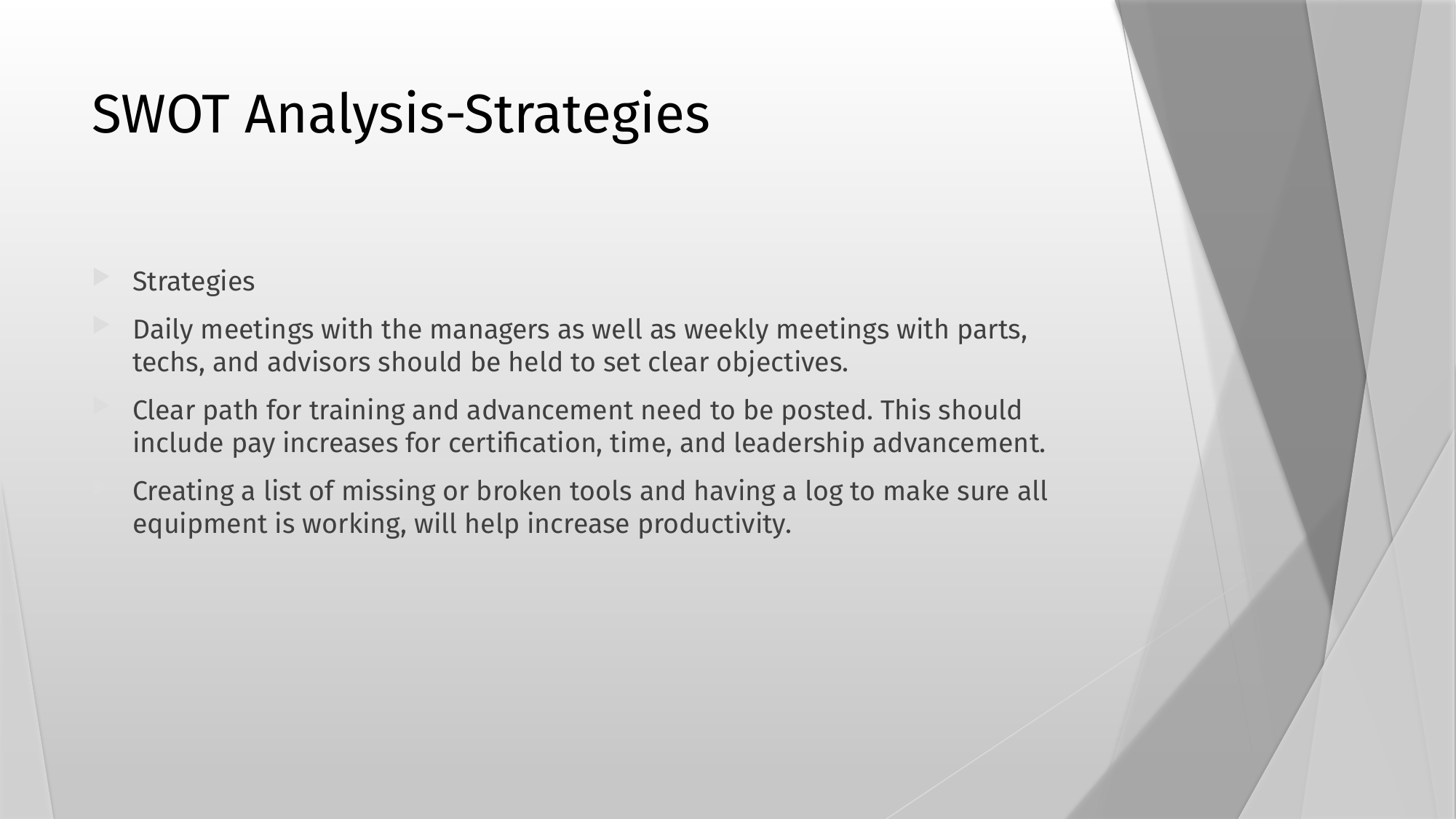

# SWOT Analysis-Strategies
Strategies
Daily meetings with the managers as well as weekly meetings with parts, techs, and advisors should be held to set clear objectives.
Clear path for training and advancement need to be posted. This should include pay increases for certification, time, and leadership advancement.
Creating a list of missing or broken tools and having a log to make sure all equipment is working, will help increase productivity.